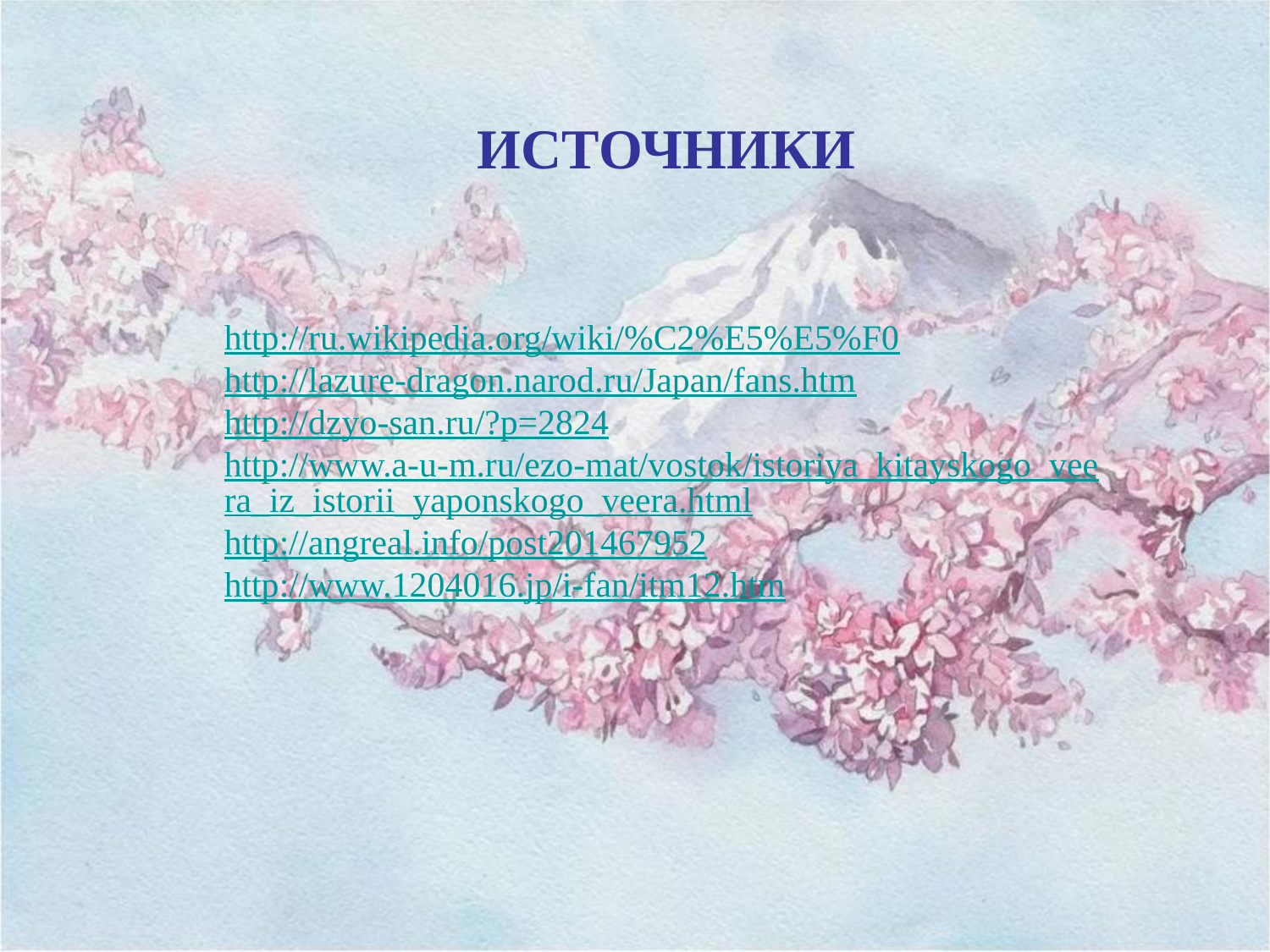

ИСТОЧНИКИ

http://ru.wikipedia.org/wiki/%C2%E5%E5%F0
http://lazure-dragon.narod.ru/Japan/fans.htm
http://dzyo-san.ru/?p=2824
http://www.a-u-m.ru/ezo-mat/vostok/istoriya_kitayskogo_veera_iz_istorii_yaponskogo_veera.html
http://angreal.info/post201467952
http://www.1204016.jp/i-fan/itm12.htm